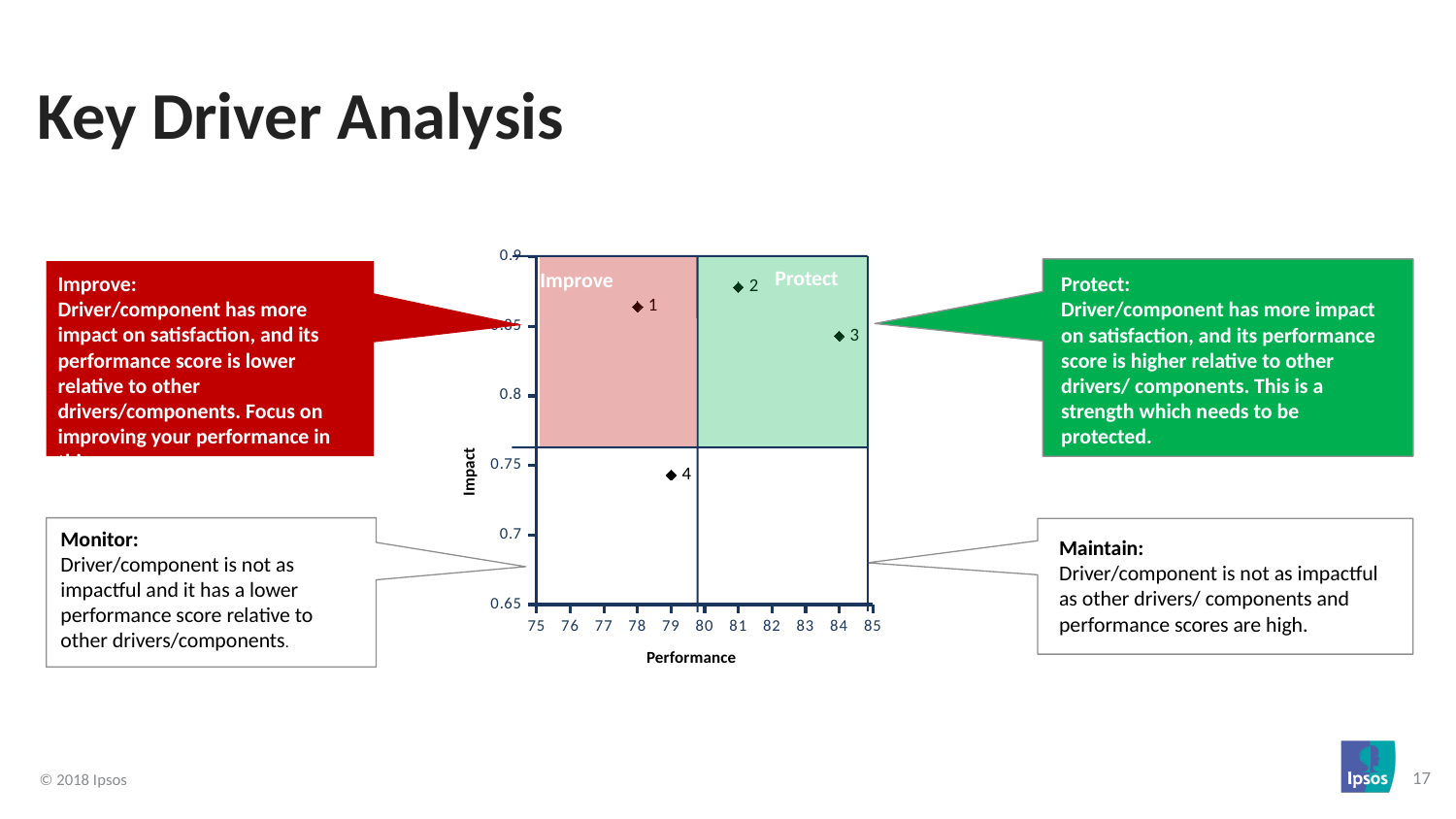

# Key Driver Analysis

### Chart

| Category | Y-Values |
|---|---|

Protect
Improve

Improve:
Driver/component has more impact on satisfaction, and its performance score is lower relative to other drivers/components. Focus on improving your performance in this area.
Protect:
Driver/component has more impact on satisfaction, and its performance score is higher relative to other drivers/ components. This is a strength which needs to be protected.
Impact

Monitor:
Driver/component is not as impactful and it has a lower performance score relative to other drivers/components.

Maintain:
Driver/component is not as impactful as other drivers/ components and performance scores are high.
Performance